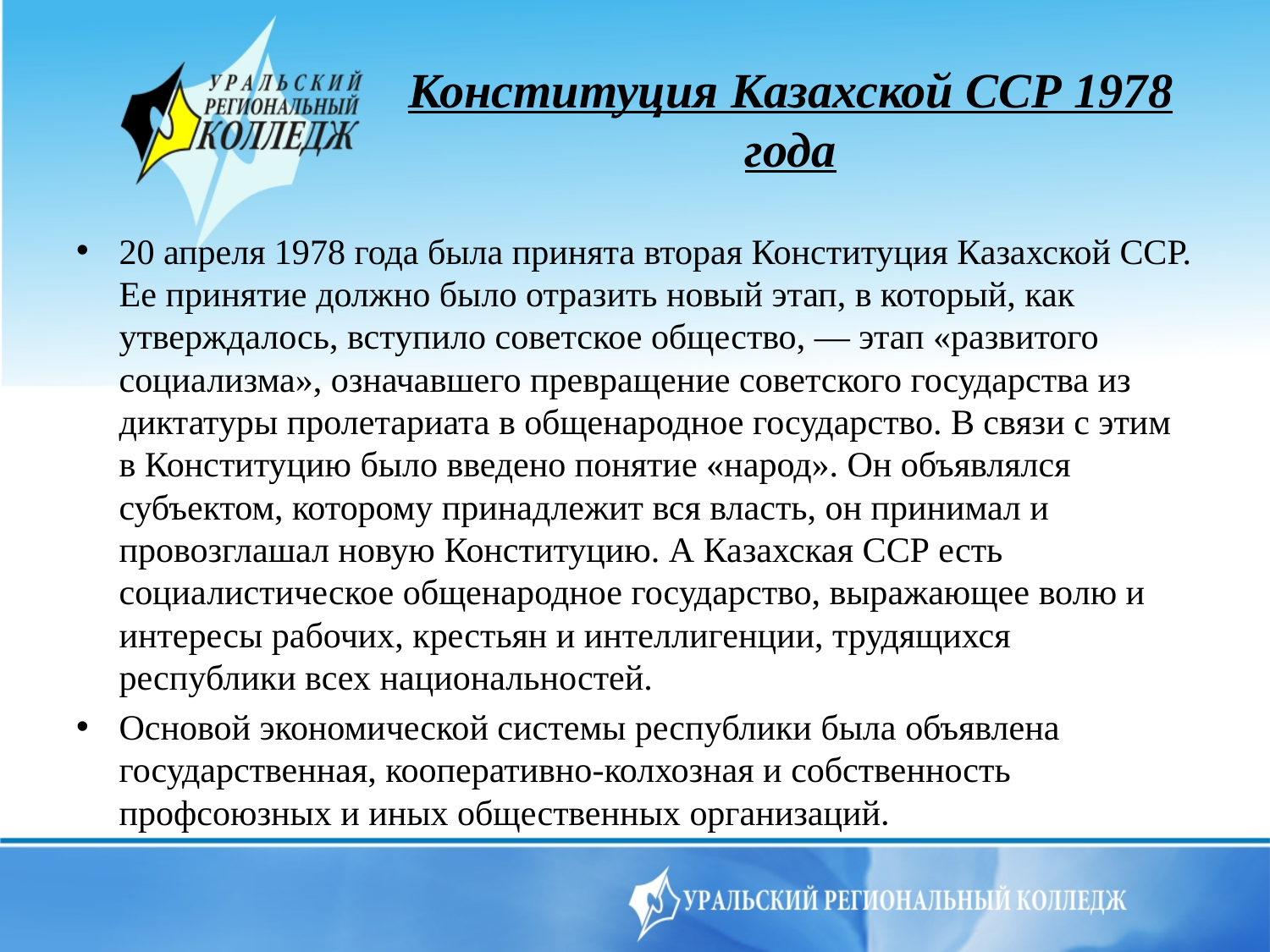

# Конституция Казахской ССР 1978 года
20 апреля 1978 года была принята вторая Конституция Казахской ССР. Ее принятие должно было отразить новый этап, в который, как утверждалось, вступило советское общество, — этап «развитого социализма», означавшего превращение советского государства из диктатуры пролетариата в общенародное государство. В связи с этим в Конституцию было введено понятие «народ». Он объявлялся субъектом, которому принадлежит вся власть, он принимал и провозглашал новую Конституцию. А Казахская ССР есть социалистическое общенародное государство, выражающее волю и интересы рабочих, крестьян и интеллигенции, трудящихся республики всех национальностей.
Основой экономической системы республики была объявлена государственная, кооперативно-колхозная и собственность профсоюзных и иных общественных организаций.